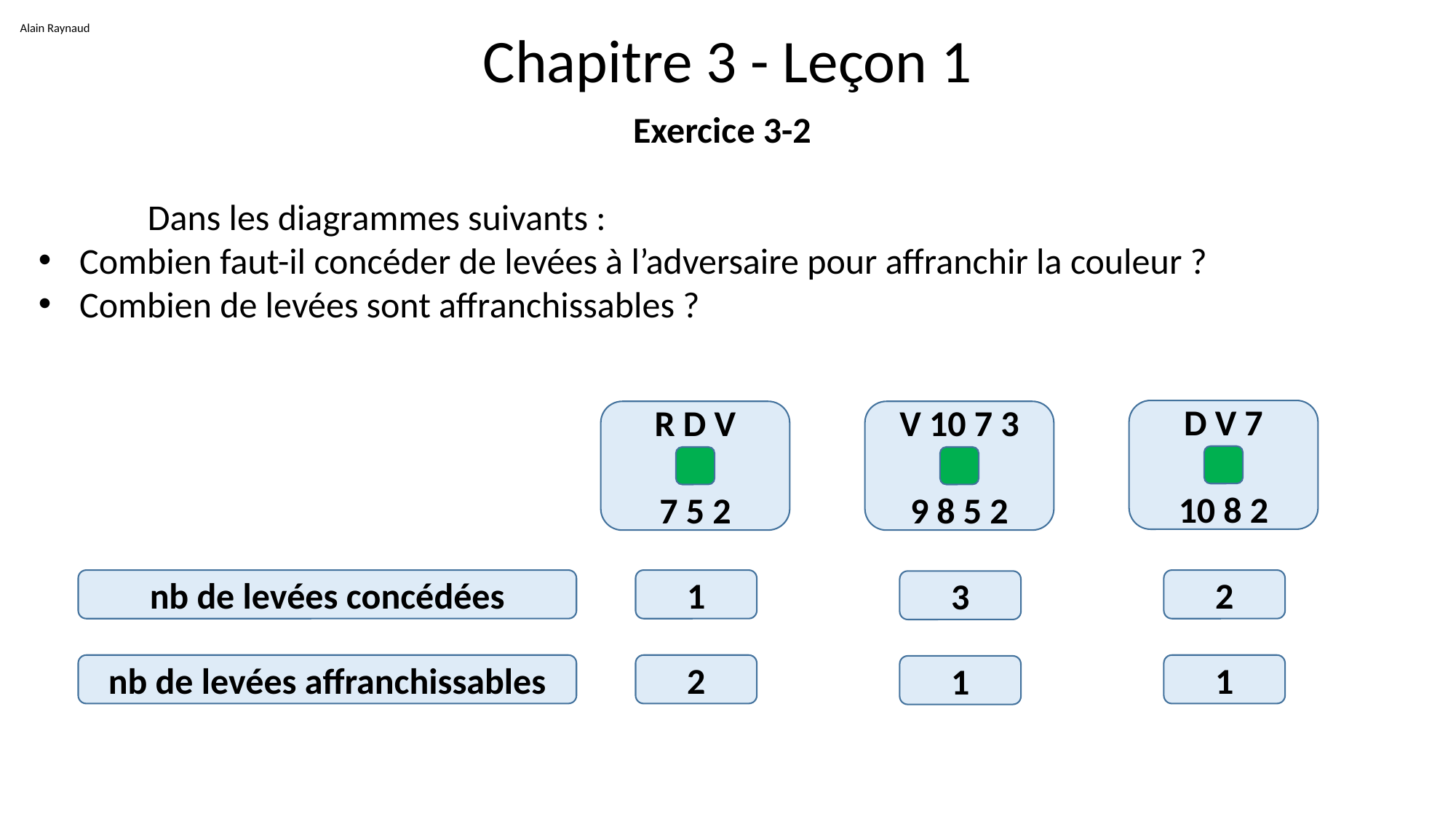

Alain Raynaud
# Chapitre 3 - Leçon 1
Exercice 3-2

	Dans les diagrammes suivants :
Combien faut-il concéder de levées à l’adversaire pour affranchir la couleur ?
Combien de levées sont affranchissables ?

D V 7

10 8 2

R D V

7 5 2

V 10 7 3

9 8 5 2

nb de levées concédées
1
2
3
nb de levées affranchissables
2
1
1